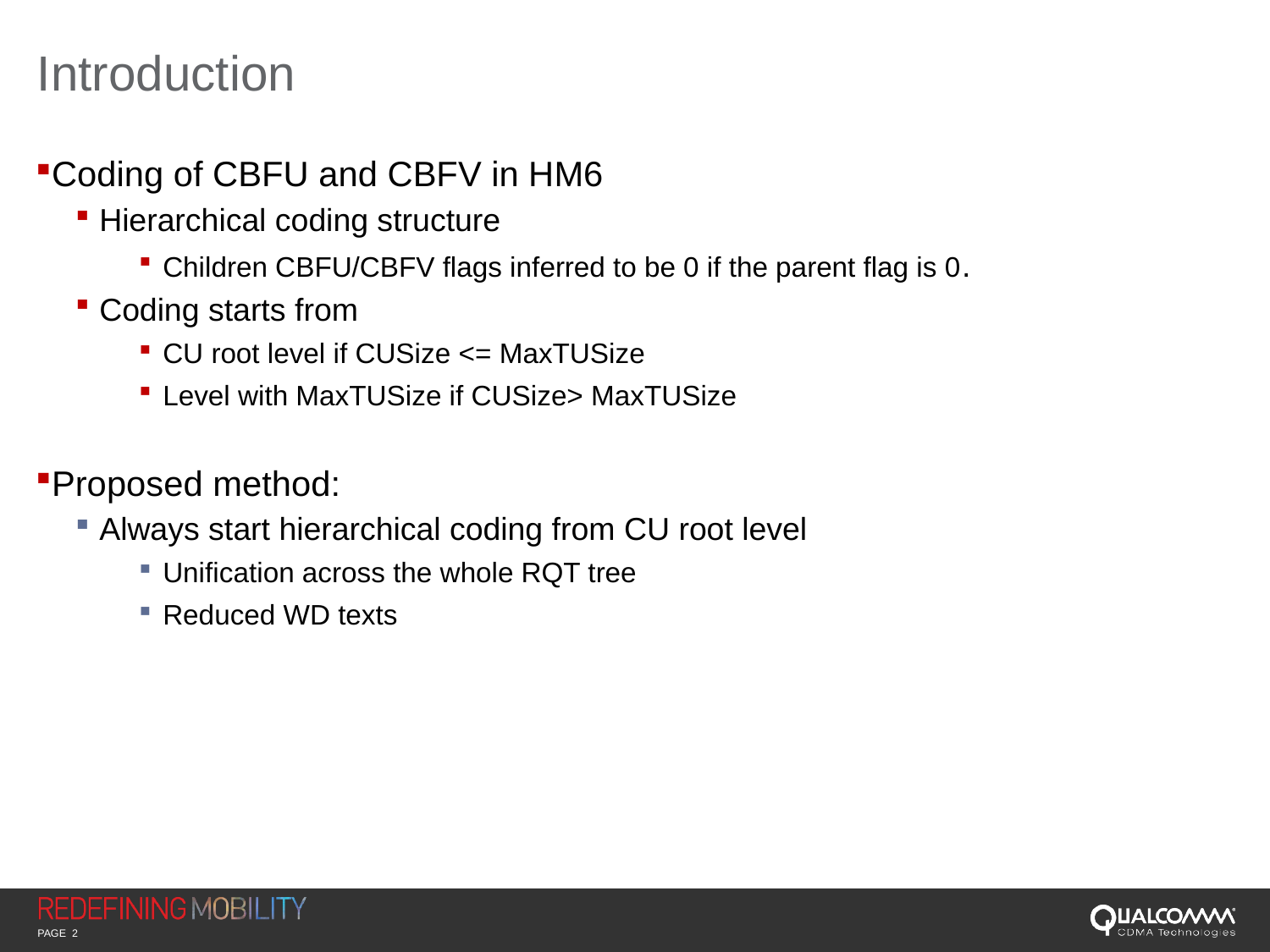

# Introduction
Coding of CBFU and CBFV in HM6
Hierarchical coding structure
Children CBFU/CBFV flags inferred to be 0 if the parent flag is 0.
Coding starts from
CU root level if CUSize <= MaxTUSize
Level with MaxTUSize if CUSize> MaxTUSize

Proposed method:
Always start hierarchical coding from CU root level
Unification across the whole RQT tree
Reduced WD texts